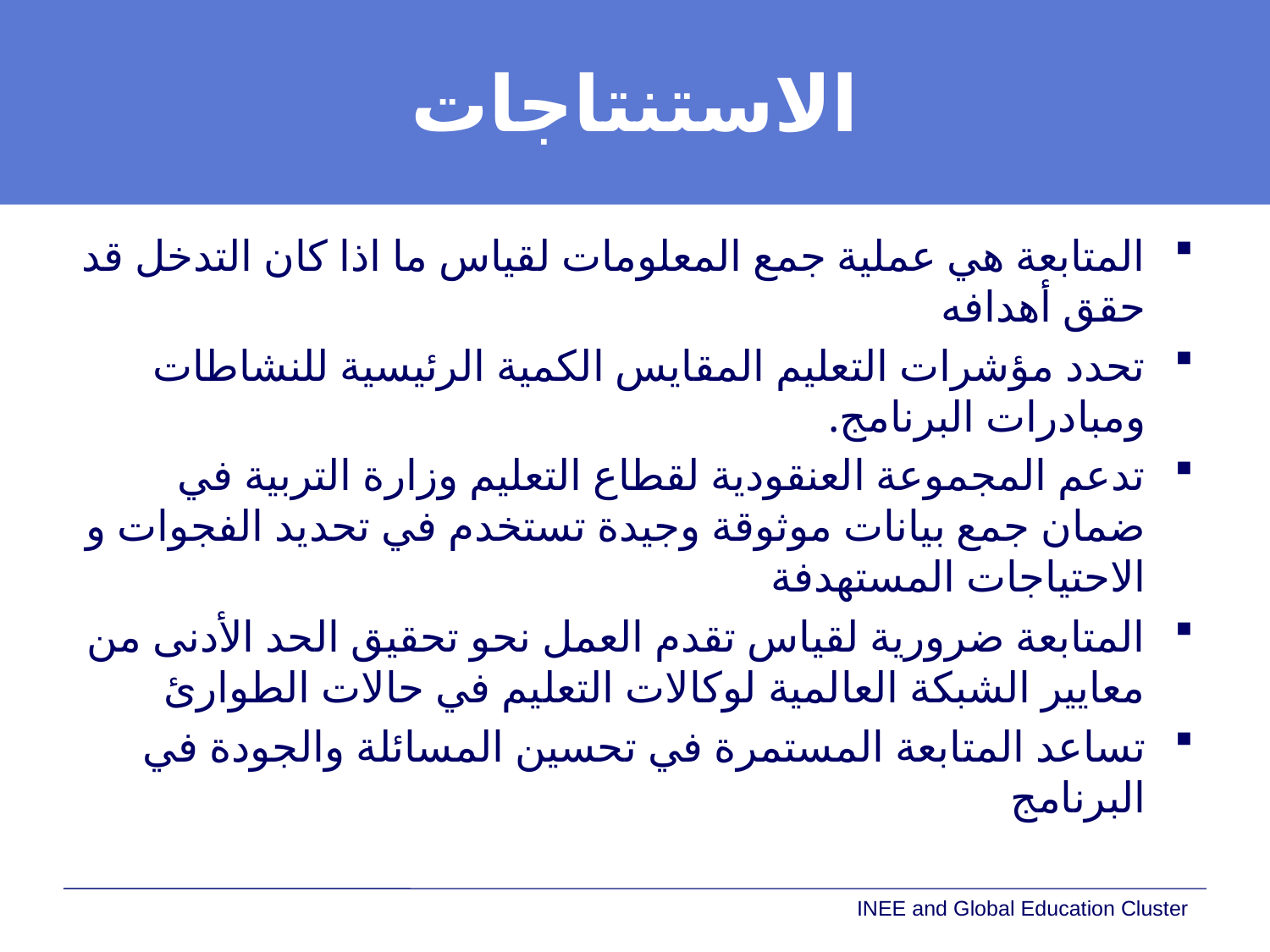

# الاستنتاجات
المتابعة هي عملية جمع المعلومات لقياس ما اذا كان التدخل قد حقق أهدافه
تحدد مؤشرات التعليم المقايس الكمية الرئيسية للنشاطات ومبادرات البرنامج.
تدعم المجموعة العنقودية لقطاع التعليم وزارة التربية في ضمان جمع بيانات موثوقة وجيدة تستخدم في تحديد الفجوات و الاحتياجات المستهدفة
المتابعة ضرورية لقياس تقدم العمل نحو تحقيق الحد الأدنى من معايير الشبكة العالمية لوكالات التعليم في حالات الطوارئ
تساعد المتابعة المستمرة في تحسين المسائلة والجودة في البرنامج
INEE and Global Education Cluster